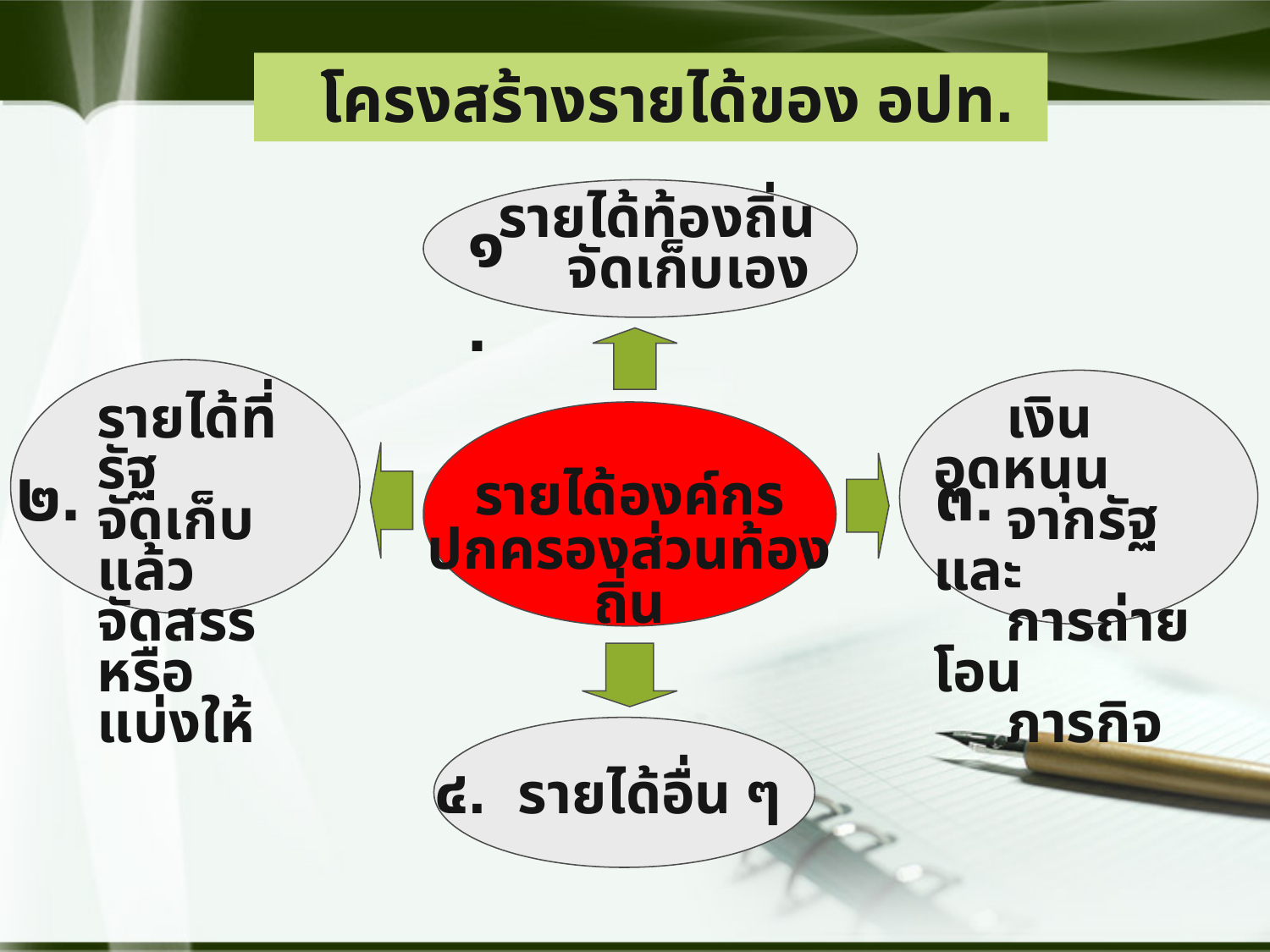

โครงสร้างรายได้ของ อปท.

   รายได้ท้องถิ่น
         จัดเก็บเอง
๑.

รายได้ที่รัฐ
จัดเก็บแล้ว
จัดสรรหรือ
แบ่งให้
     เงินอุดหนุน
     จากรัฐ และ
     การถ่ายโอน
     ภารกิจ

๒.
๓.

รายได้องค์กรปกครองส่วนท้องถิ่น

๔.  รายได้อื่น ๆ